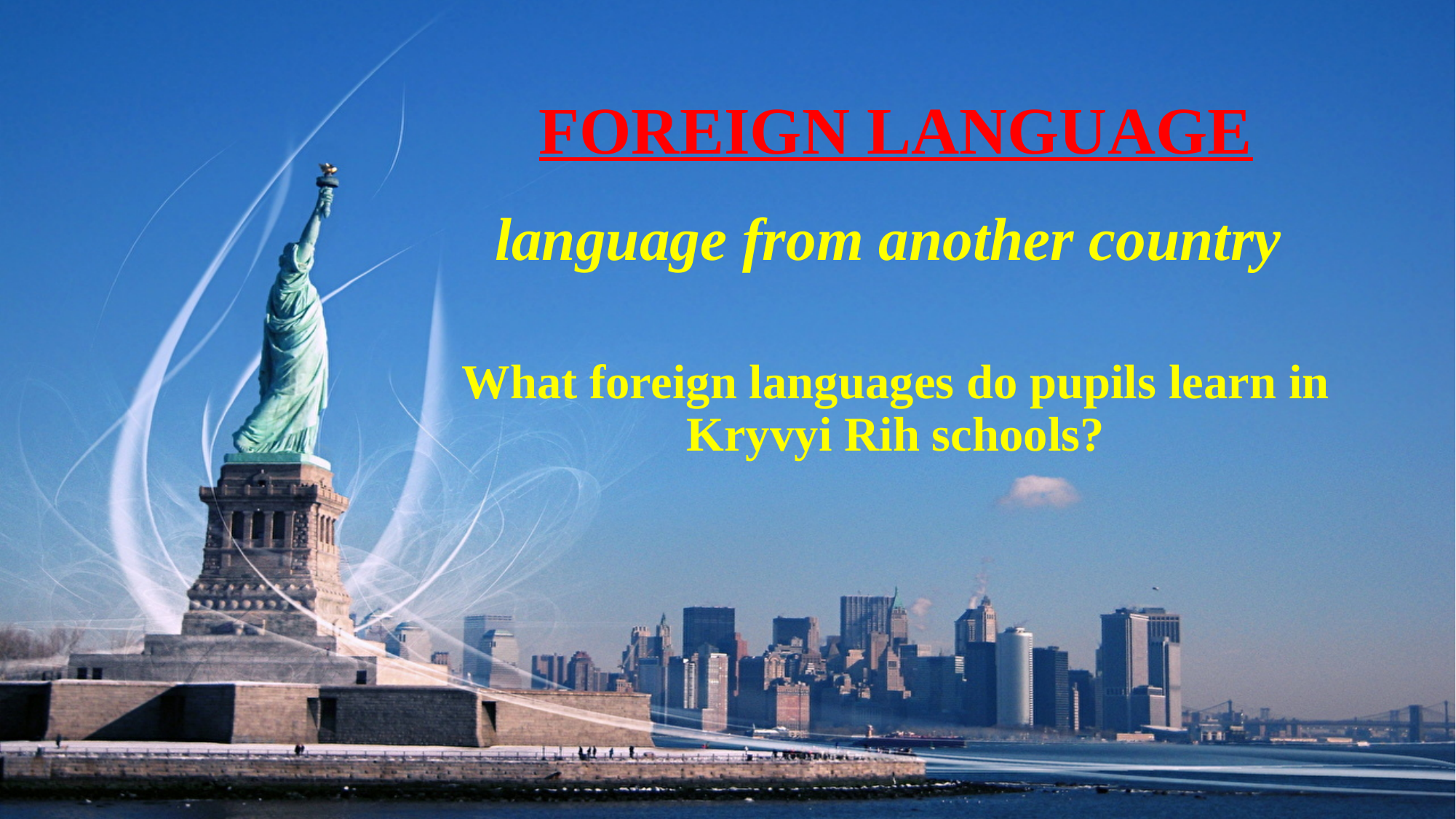

FOREIGN LANGUAGE

language from another country

What foreign languages do pupils learn in Kryvyi Rih schools?